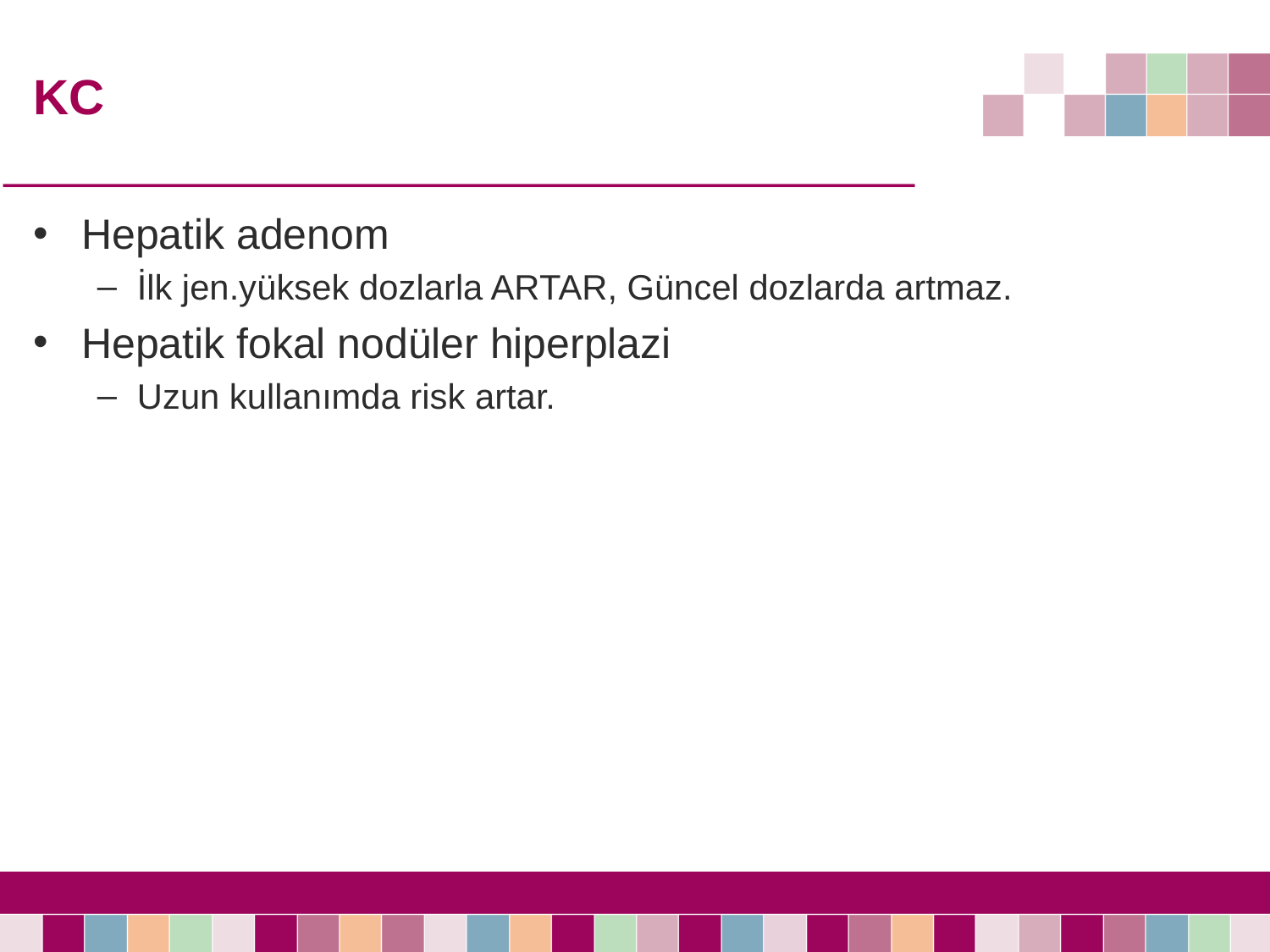

# KC
Hepatik adenom
İlk jen.yüksek dozlarla ARTAR, Güncel dozlarda artmaz.
Hepatik fokal nodüler hiperplazi
Uzun kullanımda risk artar.